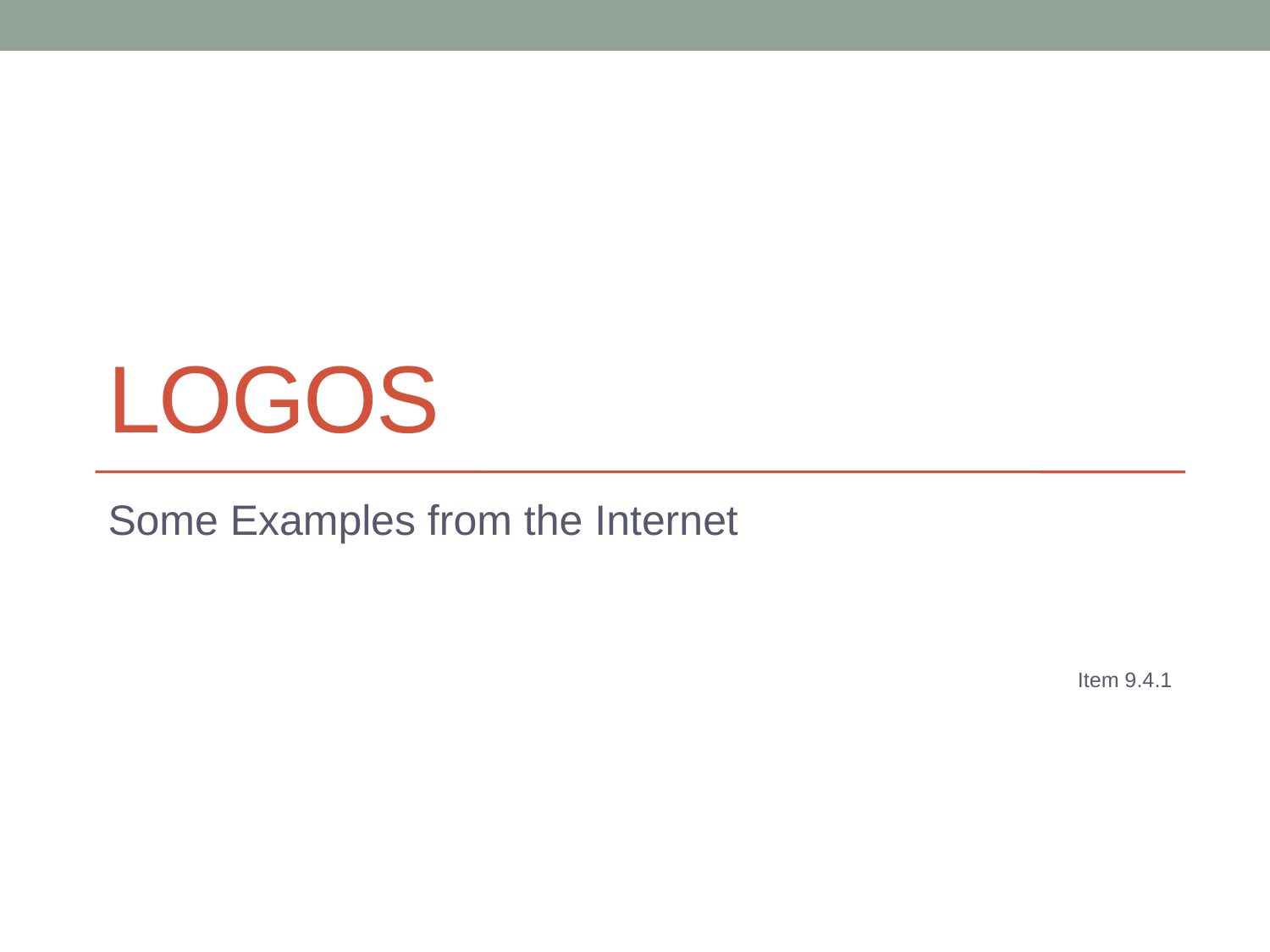

# LOGOS
Some Examples from the Internet

Item 9.4.1